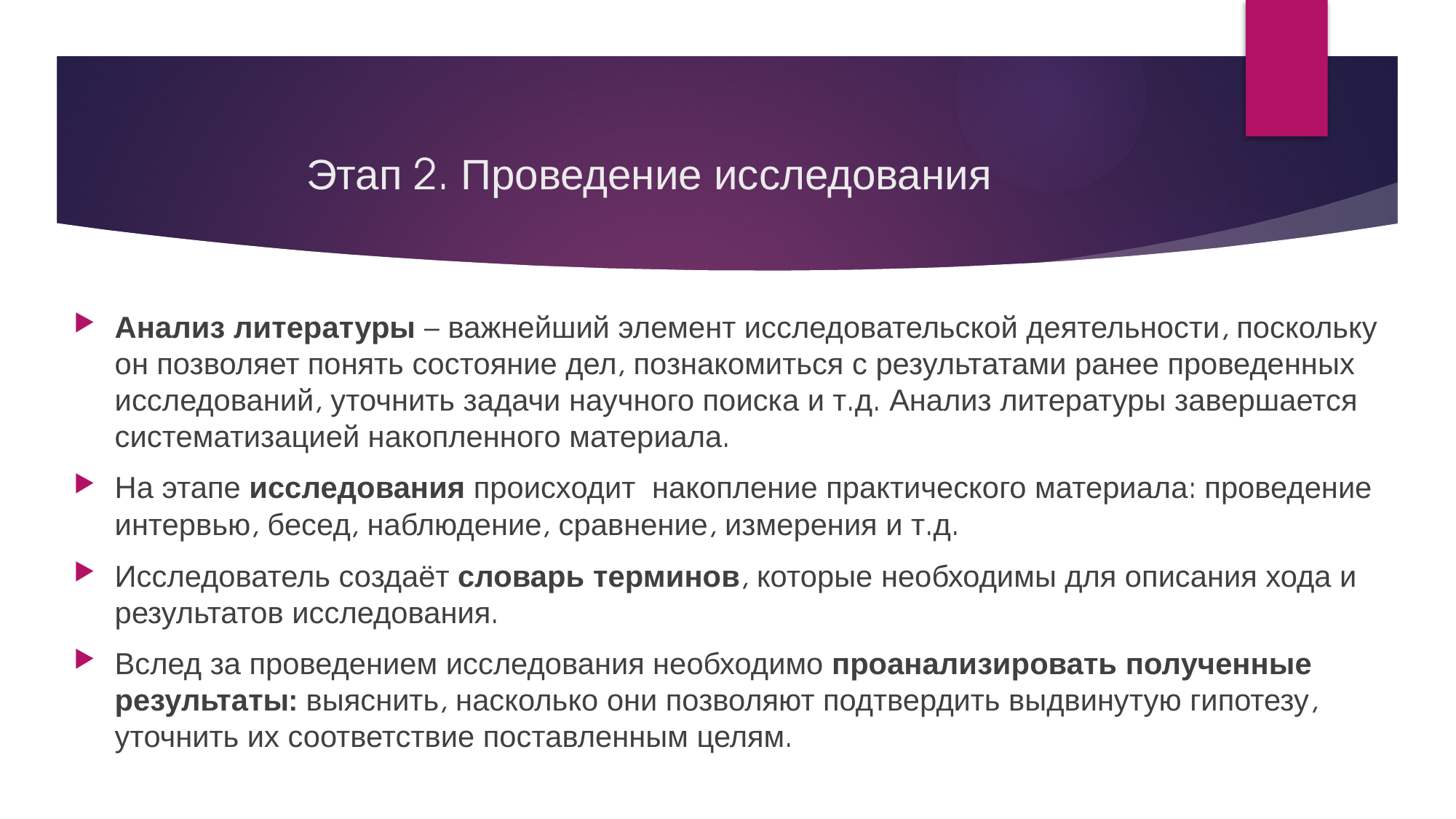

# Этап 2. Проведение исследования
Анализ литературы – важнейший элемент исследовательской деятельности, поскольку он позволяет понять состояние дел, познакомиться с результатами ранее проведенных исследований, уточнить задачи научного поиска и т.д. Анализ литературы завершается систематизацией накопленного материала.
На этапе исследования происходит  накопление практического материала: проведение интервью, бесед, наблюдение, сравнение, измерения и т.д.
Исследователь создаёт словарь терминов, которые необходимы для описания хода и результатов исследования.
Вслед за проведением исследования необходимо проанализировать полученные результаты: выяснить, насколько они позволяют подтвердить выдвинутую гипотезу, уточнить их соответствие поставленным целям.